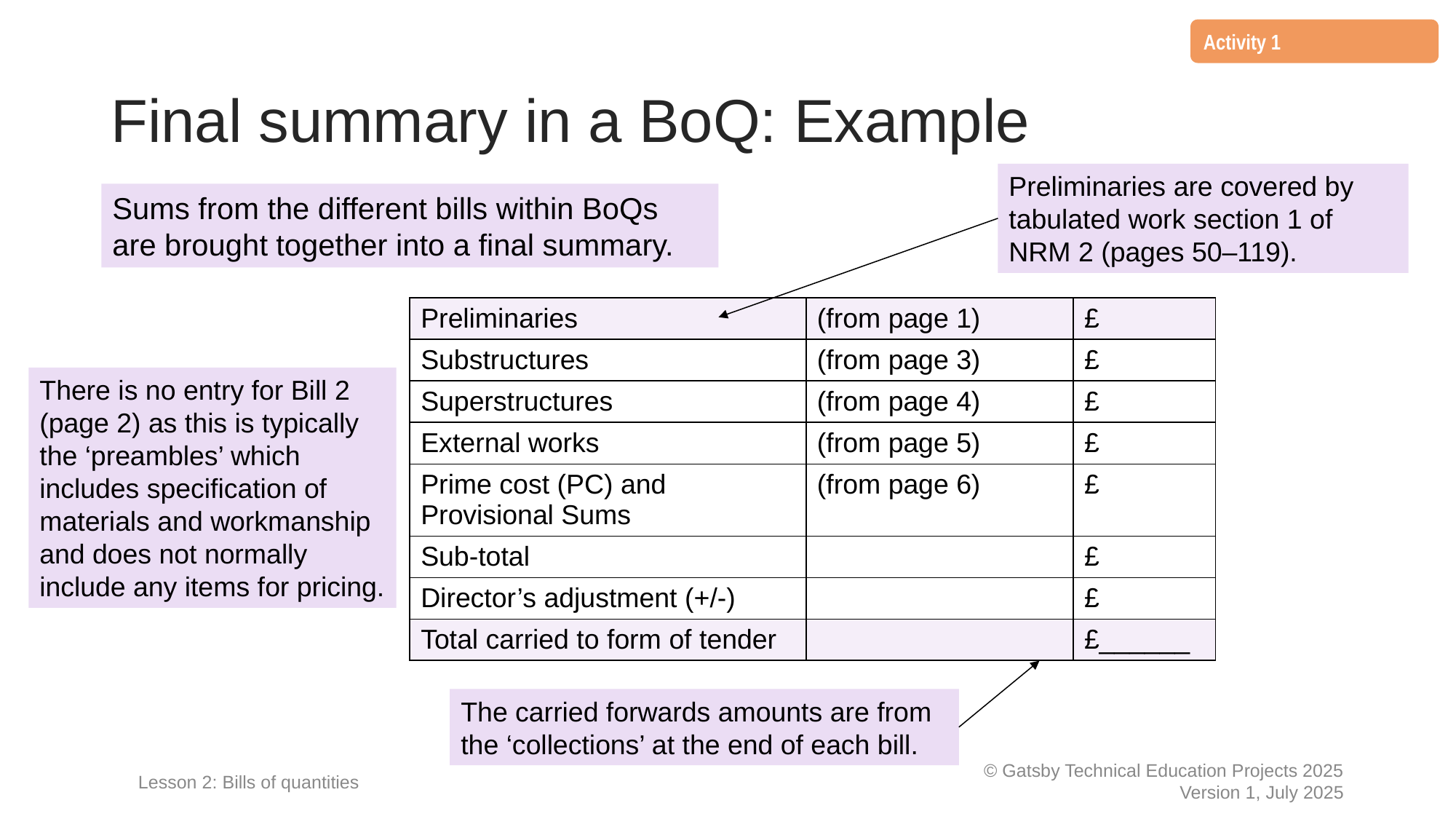

Activity 1
# Final summary in a BoQ: Example
Preliminaries are covered by tabulated work section 1 of NRM 2 (pages 50–119).
Sums from the different bills within BoQs are brought together into a final summary.
| Preliminaries | (from page 1) | £ |
| --- | --- | --- |
| Substructures | (from page 3) | £ |
| Superstructures | (from page 4) | £ |
| External works | (from page 5) | £ |
| Prime cost (PC) and Provisional Sums | (from page 6) | £ |
| Sub-total |  | £ |
| Director’s adjustment (+/-) |  | £ |
| Total carried to form of tender |  | £\_\_\_\_\_\_ |
There is no entry for Bill 2 (page 2) as this is typically the ‘preambles’ which includes specification of materials and workmanship and does not normally include any items for pricing.
The carried forwards amounts are from
the ‘collections’ at the end of each bill.
Lesson 2: Bills of quantities